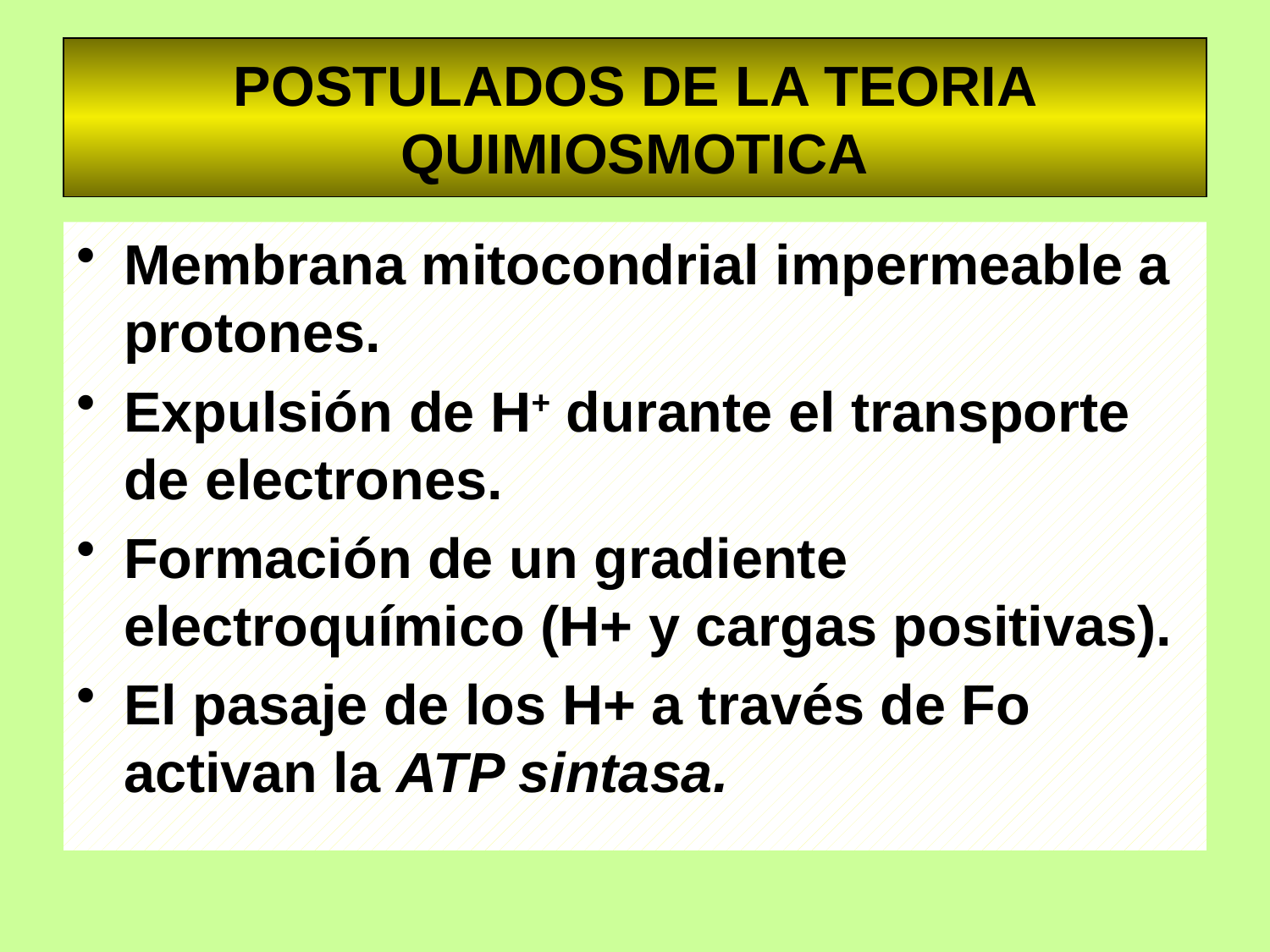

# POSTULADOS DE LA TEORIA QUIMIOSMOTICA
Membrana mitocondrial impermeable a protones.
Expulsión de H+ durante el transporte de electrones.
Formación de un gradiente electroquímico (H+ y cargas positivas).
El pasaje de los H+ a través de Fo activan la ATP sintasa.